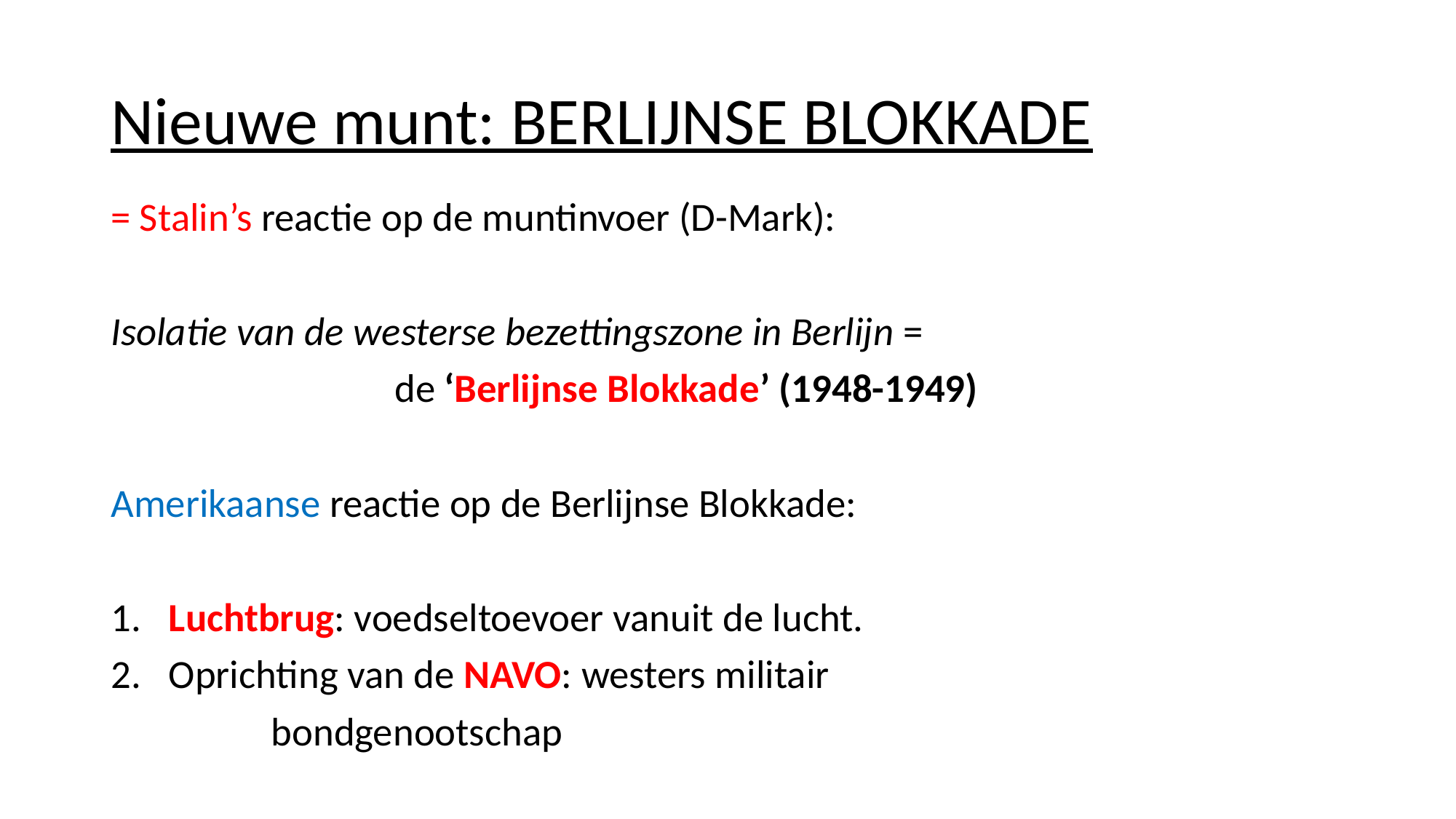

# Nieuwe munt: BERLIJNSE BLOKKADE
= Stalin’s reactie op de muntinvoer (D-Mark):

Isolatie van de westerse bezettingszone in Berlijn =
de ‘Berlijnse Blokkade’ (1948-1949)

Amerikaanse reactie op de Berlijnse Blokkade:

	Luchtbrug: voedseltoevoer vanuit de lucht.
	Oprichting van de NAVO: westers militair
	 	bondgenootschap